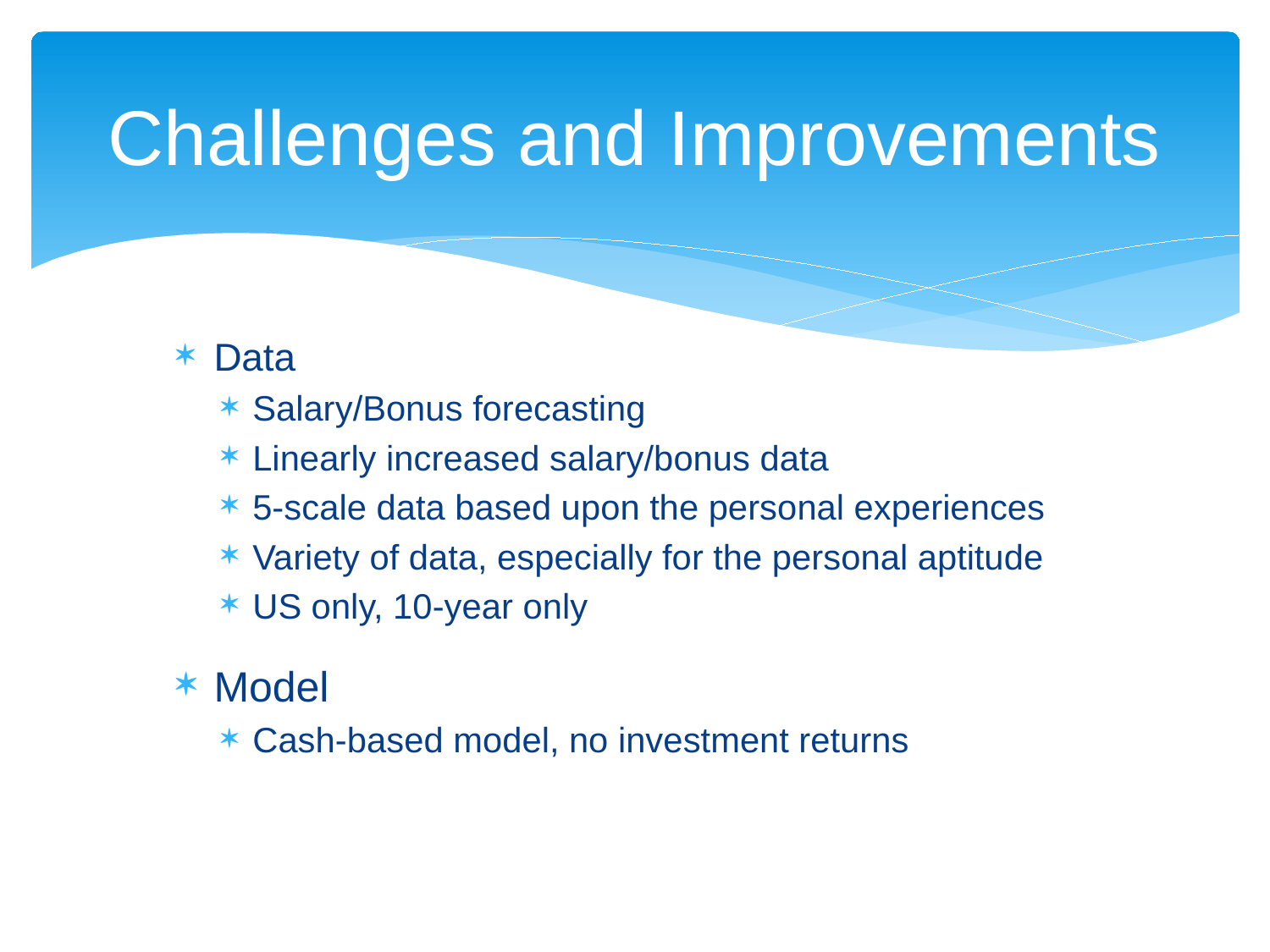

# Challenges and Improvements
Data
Salary/Bonus forecasting
Linearly increased salary/bonus data
5-scale data based upon the personal experiences
Variety of data, especially for the personal aptitude
US only, 10-year only
Model
Cash-based model, no investment returns